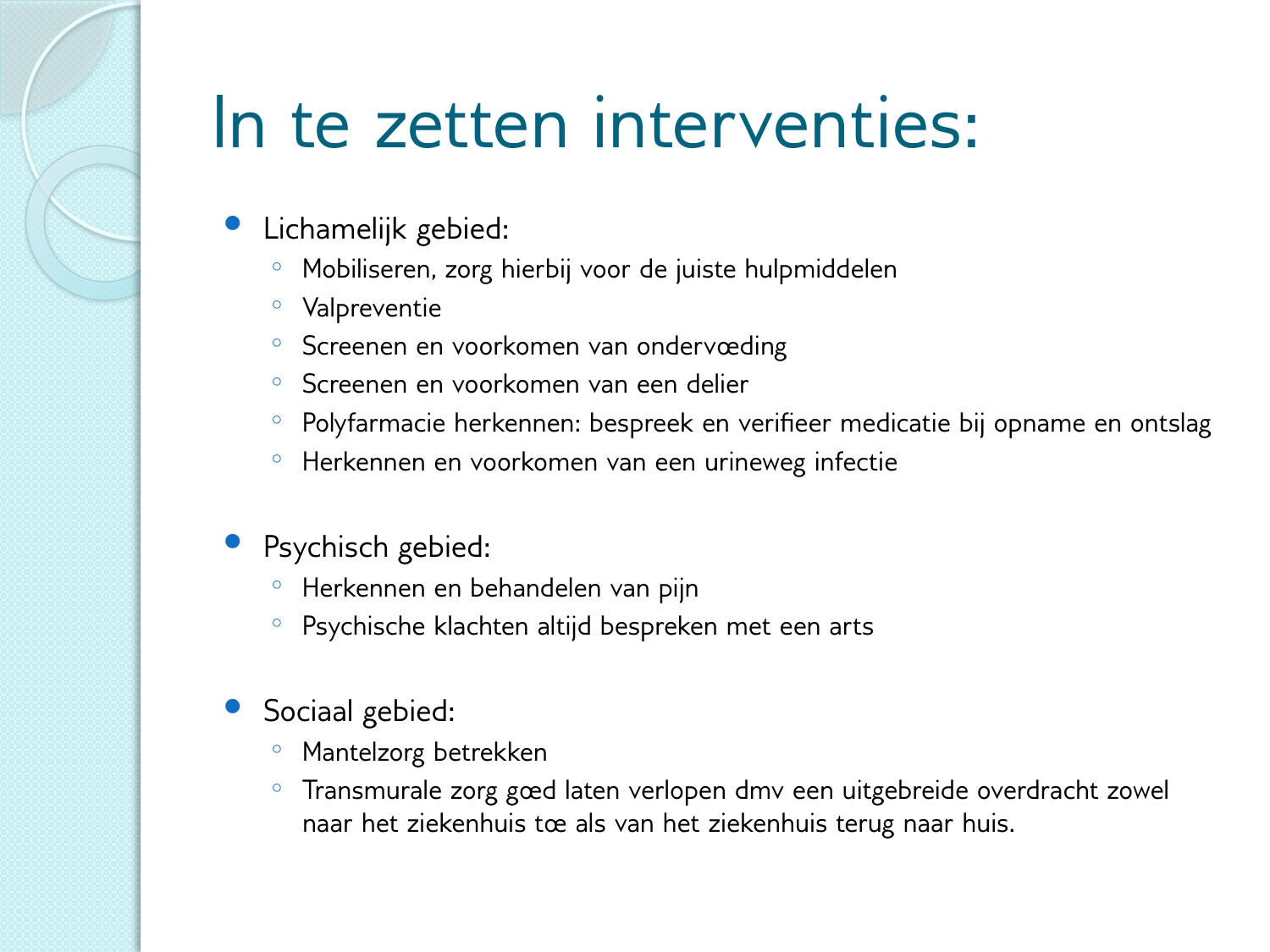

# In te zetten interventies:
Lichamelijk gebied:
Mobiliseren, zorg hierbij voor de juiste hulpmiddelen
Valpreventie
Screenen en voorkomen van ondervoeding
Screenen en voorkomen van een delier
Polyfarmacie herkennen: bespreek en verifieer medicatie bij opname en ontslag
Herkennen en voorkomen van een urineweg infectie

Psychisch gebied:
Herkennen en behandelen van pijn
Psychische klachten altijd bespreken met een arts

Sociaal gebied:
Mantelzorg betrekken
Transmurale zorg goed laten verlopen dmv een uitgebreide overdracht zowel naar het ziekenhuis toe als van het ziekenhuis terug naar huis.